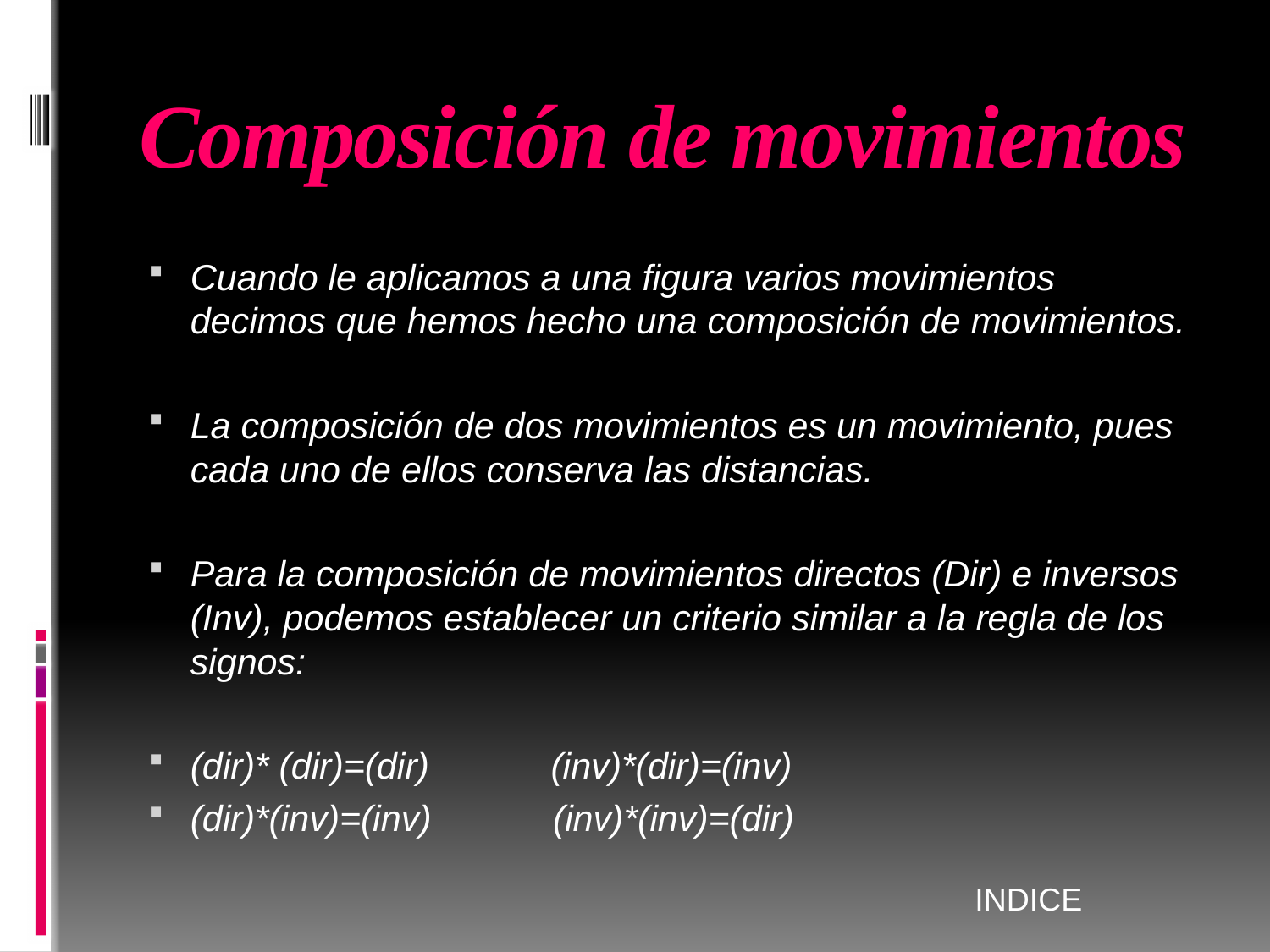

# Composición de movimientos
Cuando le aplicamos a una figura varios movimientos decimos que hemos hecho una composición de movimientos.

La composición de dos movimientos es un movimiento, pues cada uno de ellos conserva las distancias.

Para la composición de movimientos directos (Dir) e inversos (Inv), podemos establecer un criterio similar a la regla de los signos:

(dir)* (dir)=(dir)            (inv)*(dir)=(inv)
(dir)*(inv)=(inv)            (inv)*(inv)=(dir)

INDICE